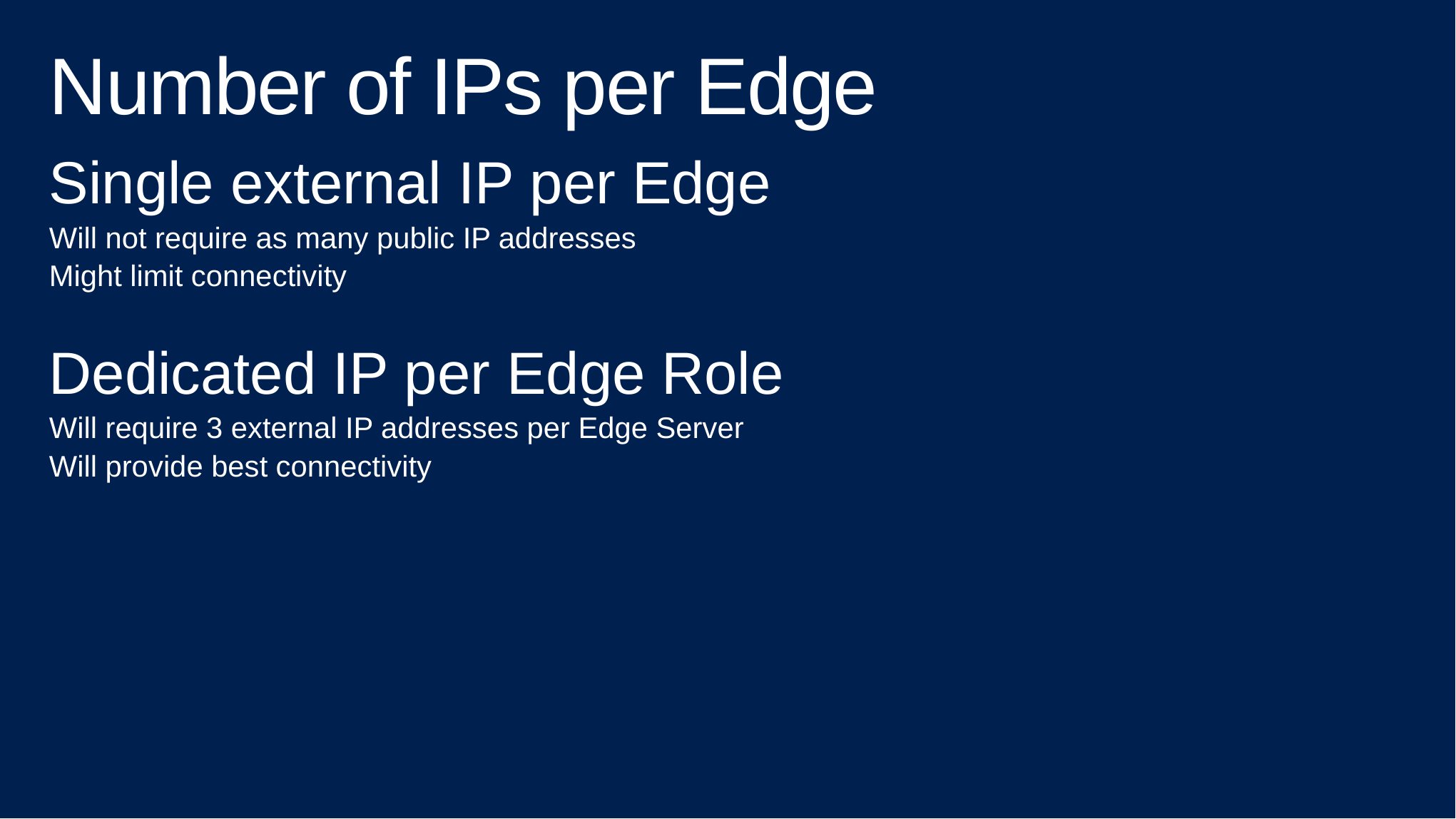

# Number of IPs per Edge
Single external IP per Edge
Will not require as many public IP addresses
Might limit connectivity

Dedicated IP per Edge Role
Will require 3 external IP addresses per Edge Server
Will provide best connectivity